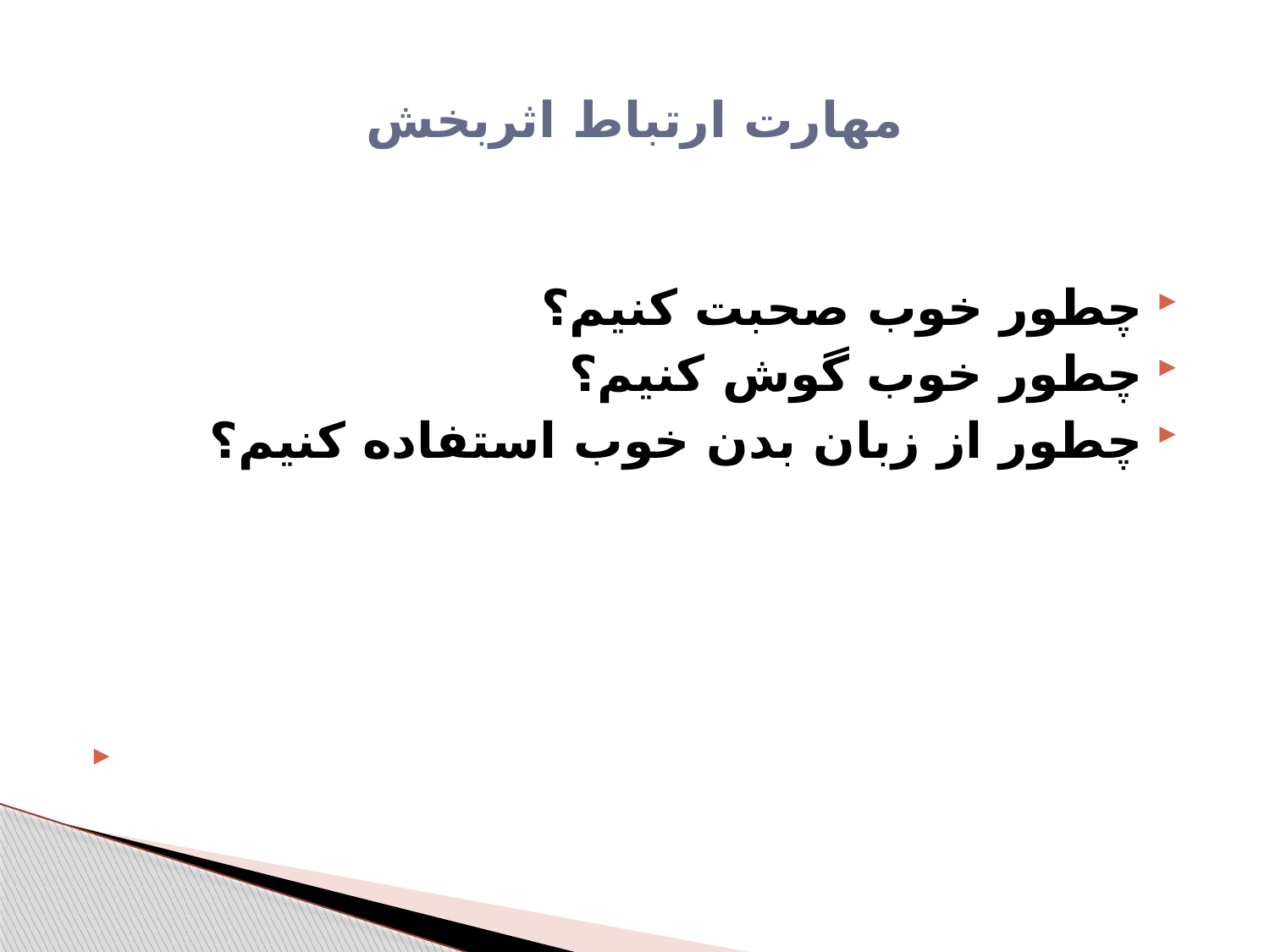

# مهارت ارتباط اثربخش

چطور خوب صحبت کنیم؟
چطور خوب گوش کنیم؟
چطور از زبان بدن خوب استفاده کنیم؟